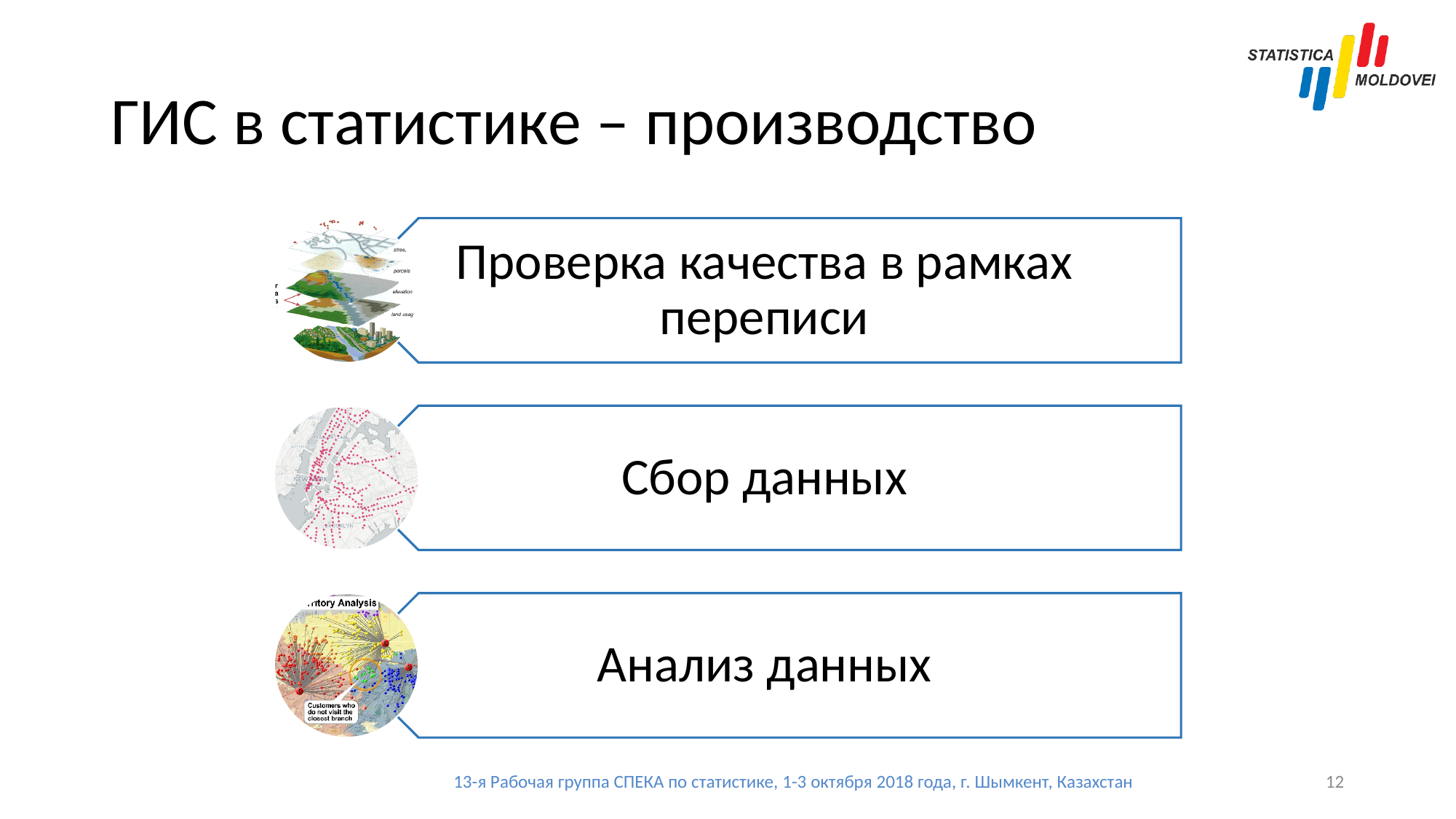

# ГИС в статистике – производство
Проверка качества в рамках переписи
Сбор данных
Анализ данных
13-я Рабочая группа СПЕКА по статистике, 1-3 октября 2018 года, г. Шымкент, Казахстан
12